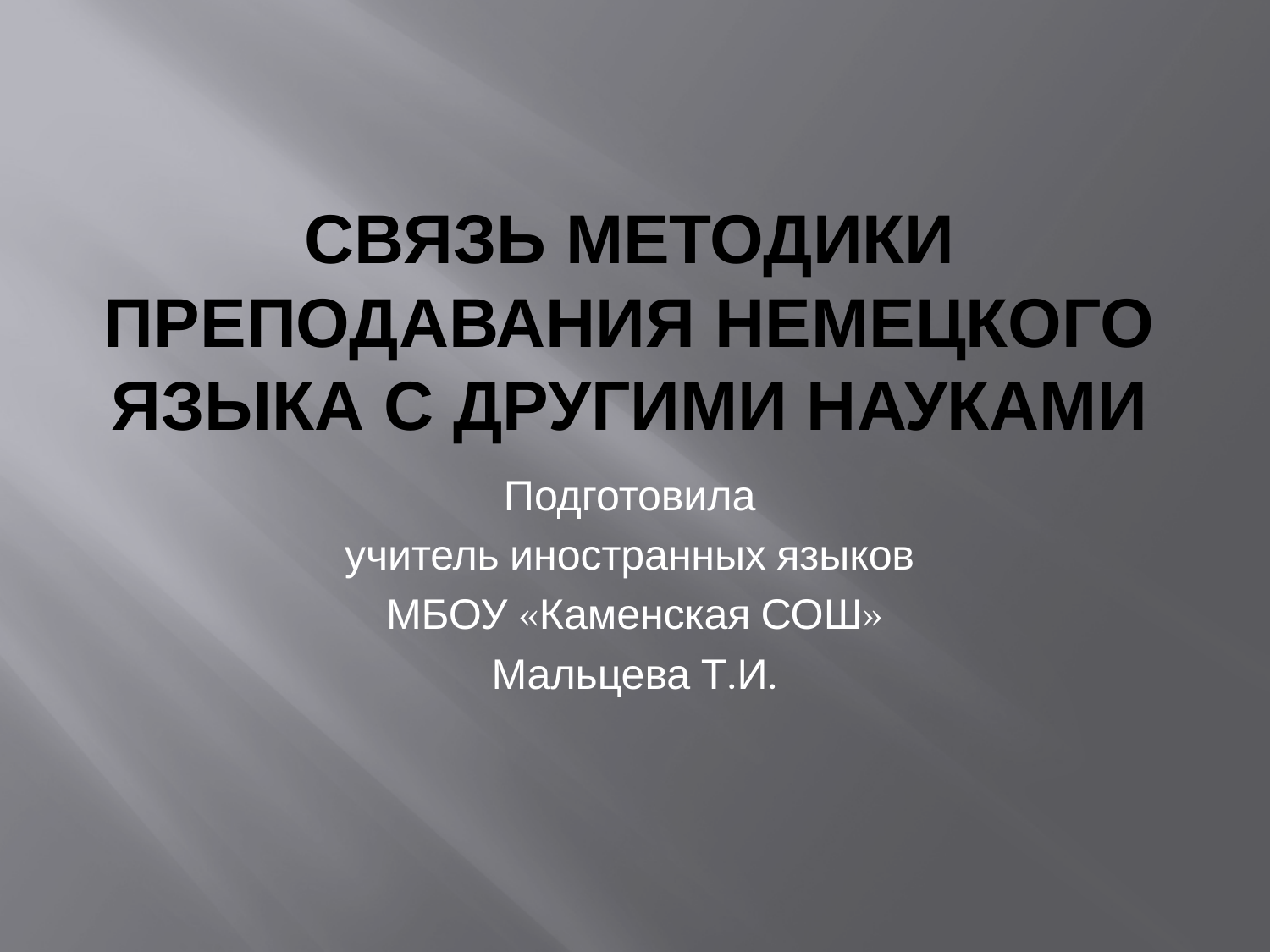

# Связь методики преподавания немецкого языка с другими науками
Подготовила
учитель иностранных языков
МБОУ «Каменская СОШ»
Мальцева Т.И.